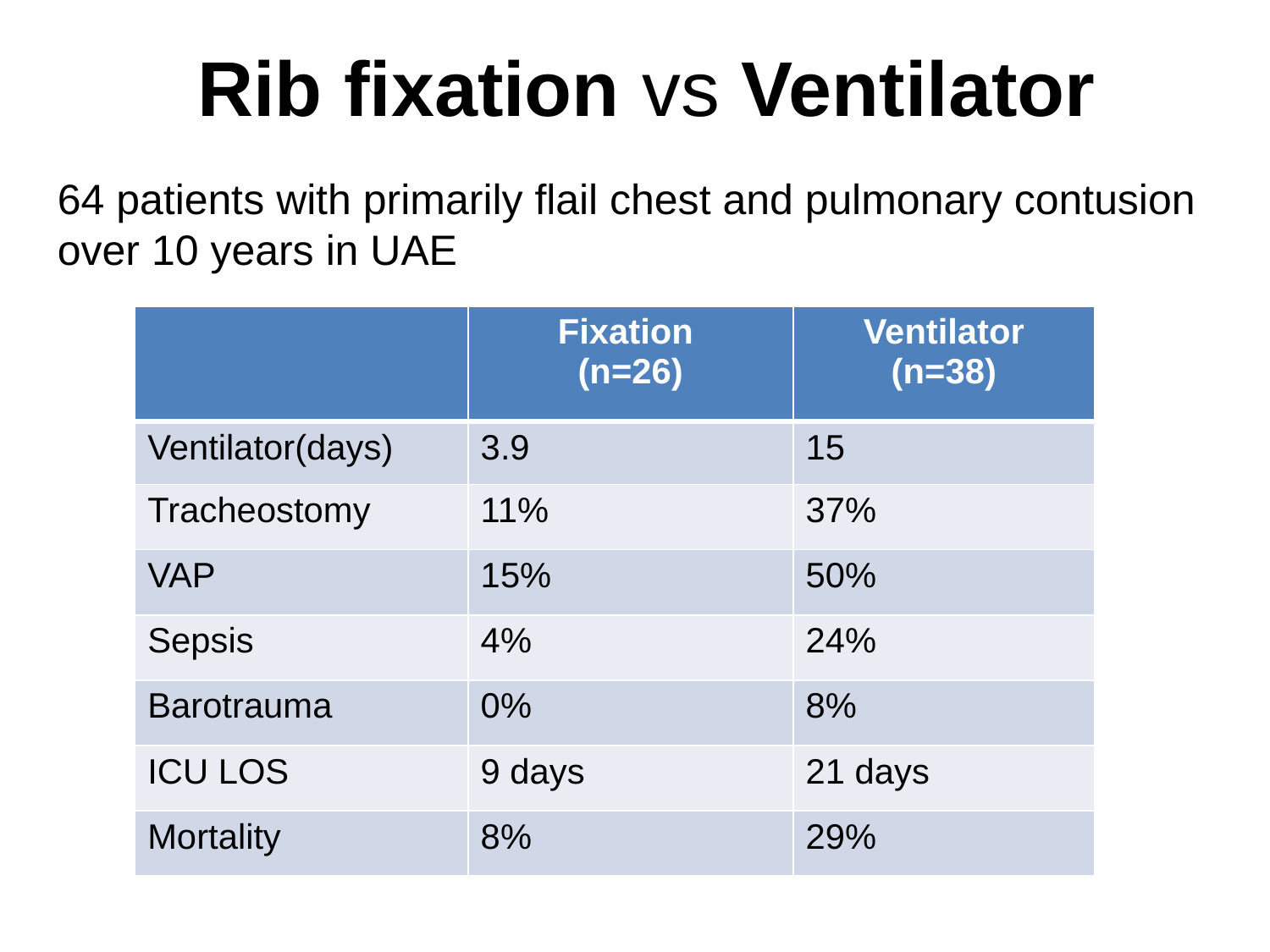

# Rib fixation vs Ventilator
64 patients with primarily flail chest and pulmonary contusion over 10 years in UAE
|  | Fixation (n=26) | Ventilator (n=38) |
| --- | --- | --- |
| Ventilator(days) | 3.9 | 15 |
| Tracheostomy | 11% | 37% |
| VAP | 15% | 50% |
| Sepsis | 4% | 24% |
| Barotrauma | 0% | 8% |
| ICU LOS | 9 days | 21 days |
| Mortality | 8% | 29% |